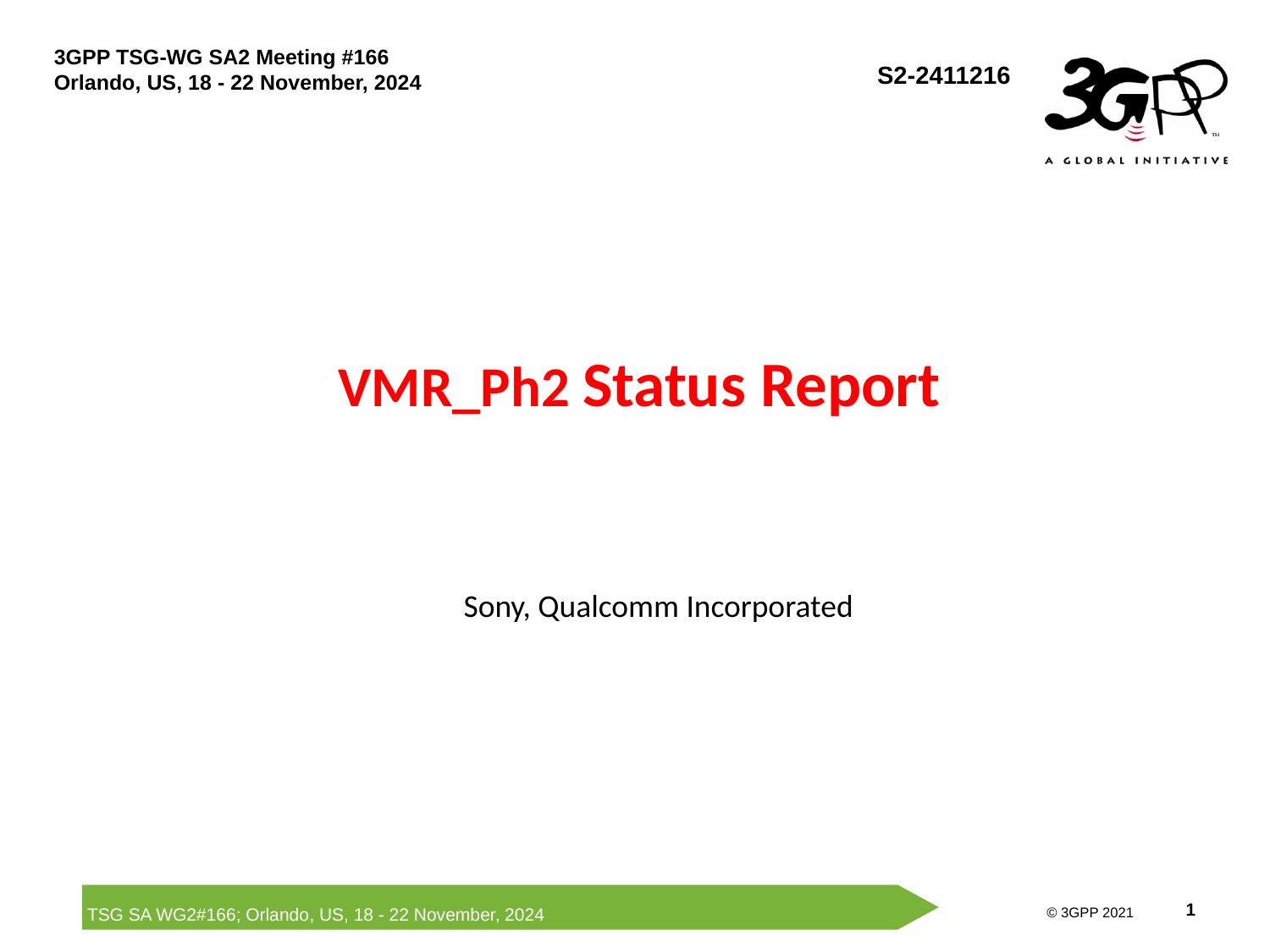

S2-2411216
# VMR_Ph2 Status Report
Sony, Qualcomm Incorporated